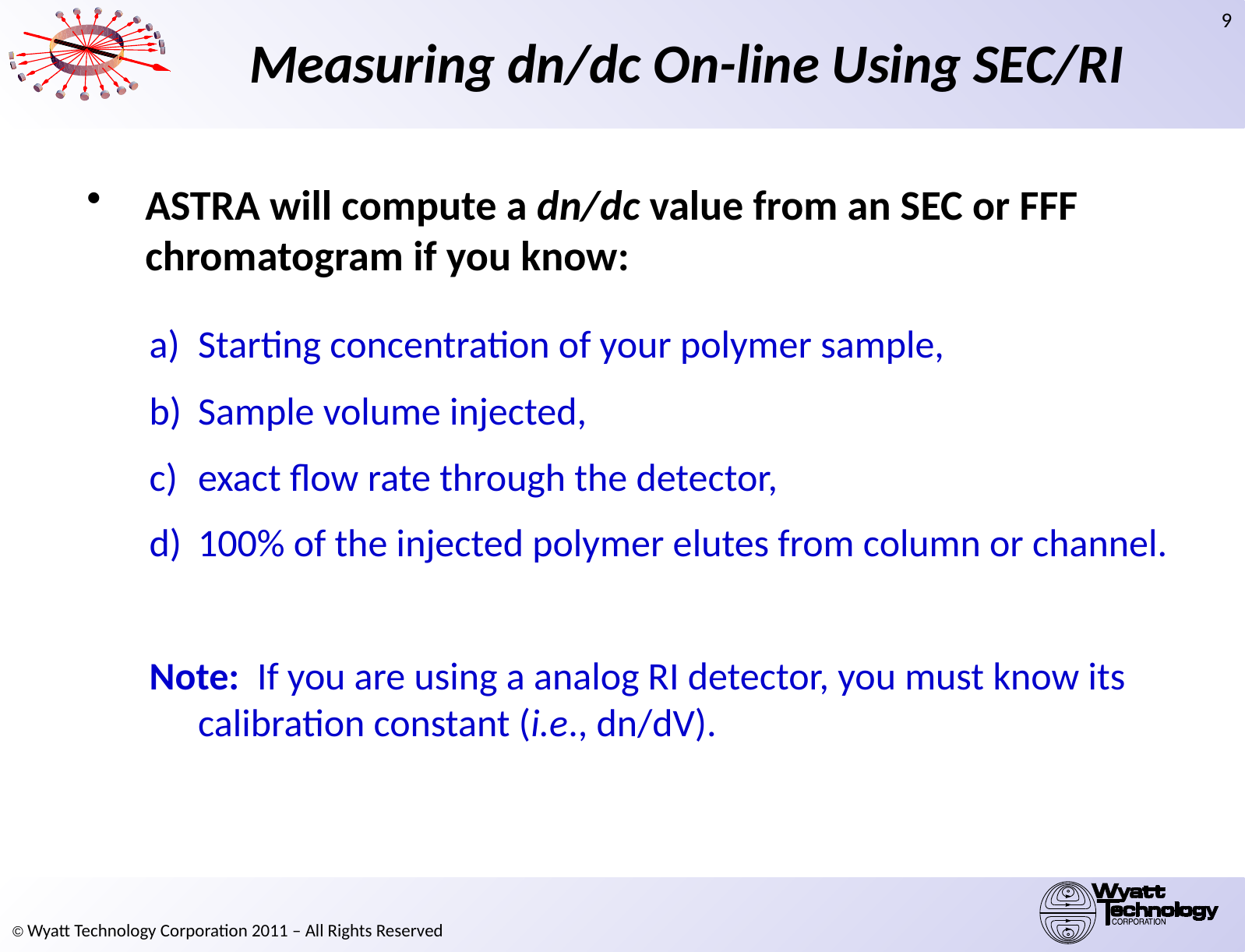

# Measuring dn/dc On-line Using SEC/RI
ASTRA will compute a dn/dc value from an SEC or FFF chromatogram if you know:
Starting concentration of your polymer sample,
Sample volume injected,
exact flow rate through the detector,
100% of the injected polymer elutes from column or channel.

Note:  If you are using a analog RI detector, you must know its calibration constant (i.e., dn/dV).